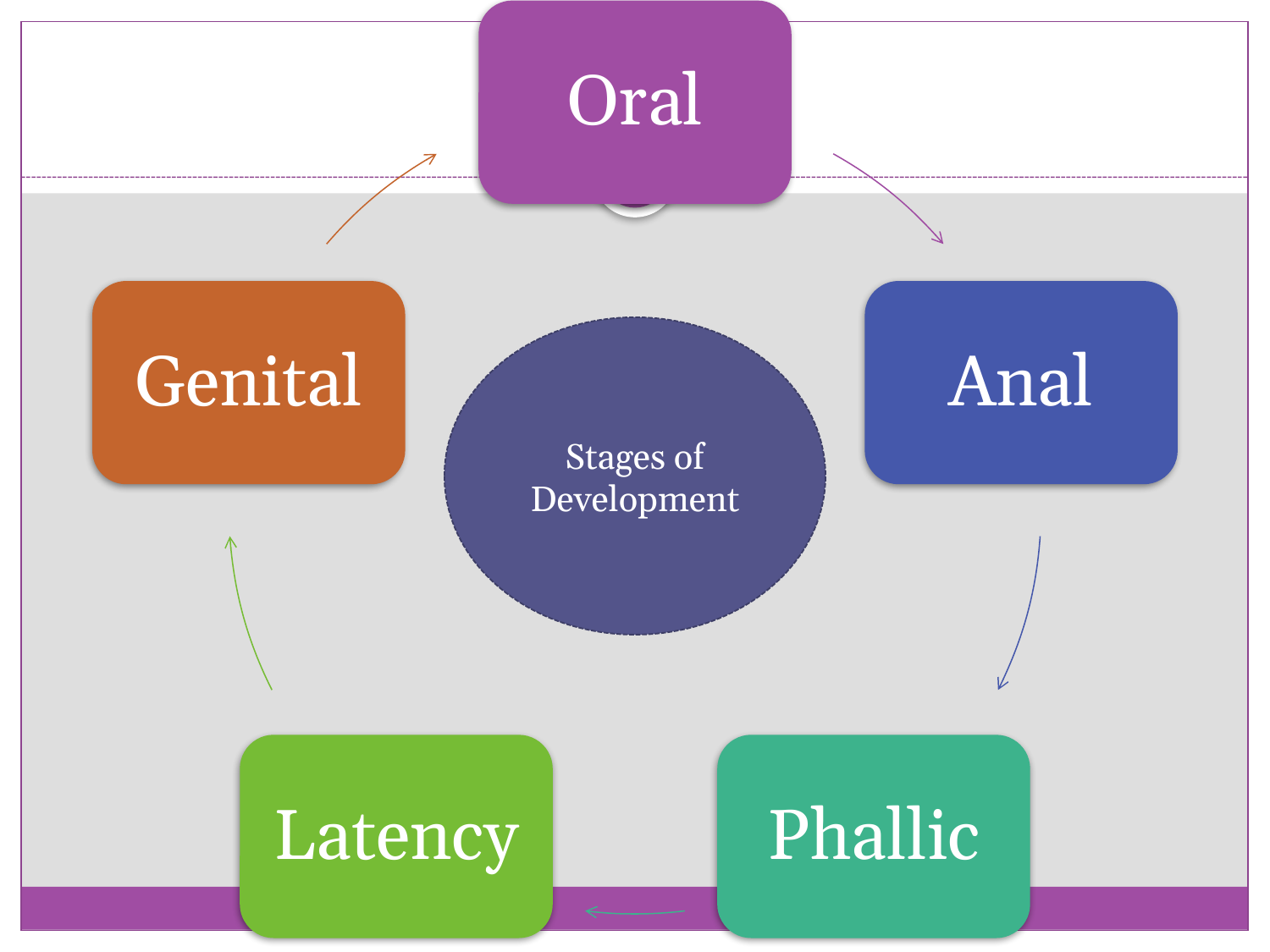

Oral
Anal
Phallic
Latency
Genital
#
Stages of Development